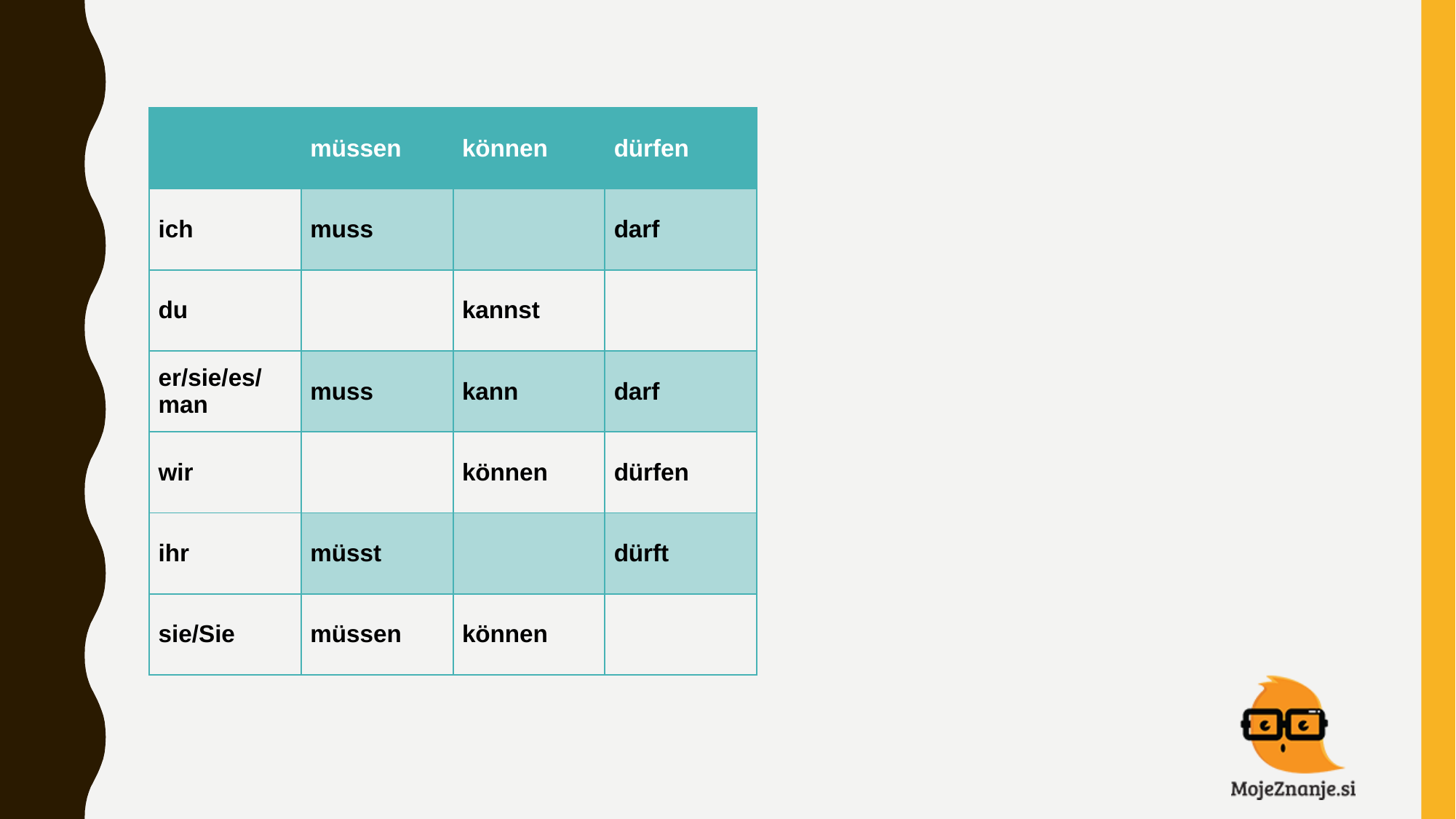

|  | müssen | können | dürfen |
| --- | --- | --- | --- |
| ich | muss |  | darf |
| du |  | kannst |  |
| er/sie/es/man | muss | kann | darf |
| wir |  | können | dürfen |
| ihr | müsst |  | dürft |
| sie/Sie | müssen | können |  |